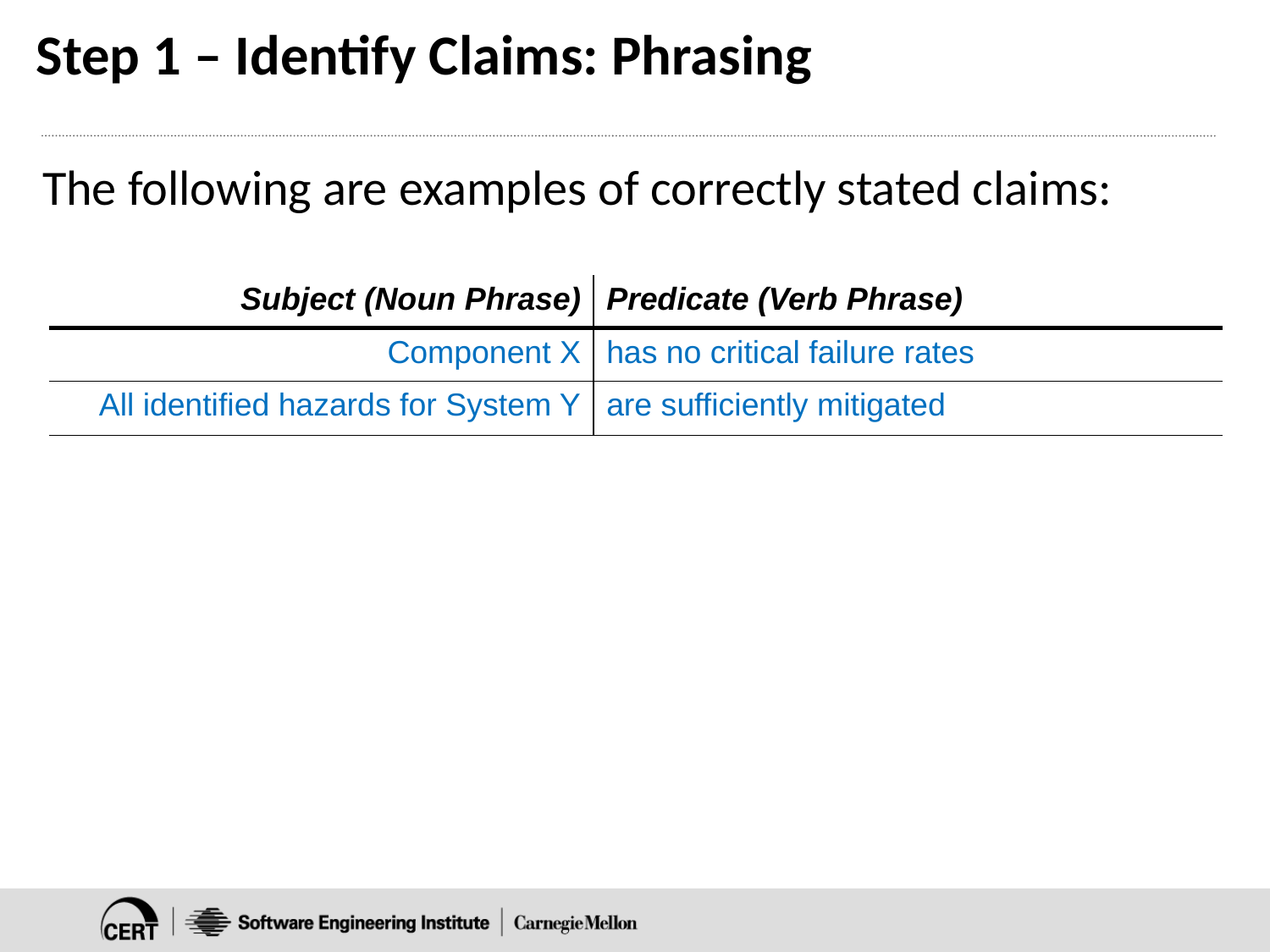

# Step 1 – Identify Claims: Phrasing
The following are examples of correctly stated claims:

| Subject (Noun Phrase) | Predicate (Verb Phrase) |
| --- | --- |
| Component X | has no critical failure rates |
| All identified hazards for System Y | are sufficiently mitigated |